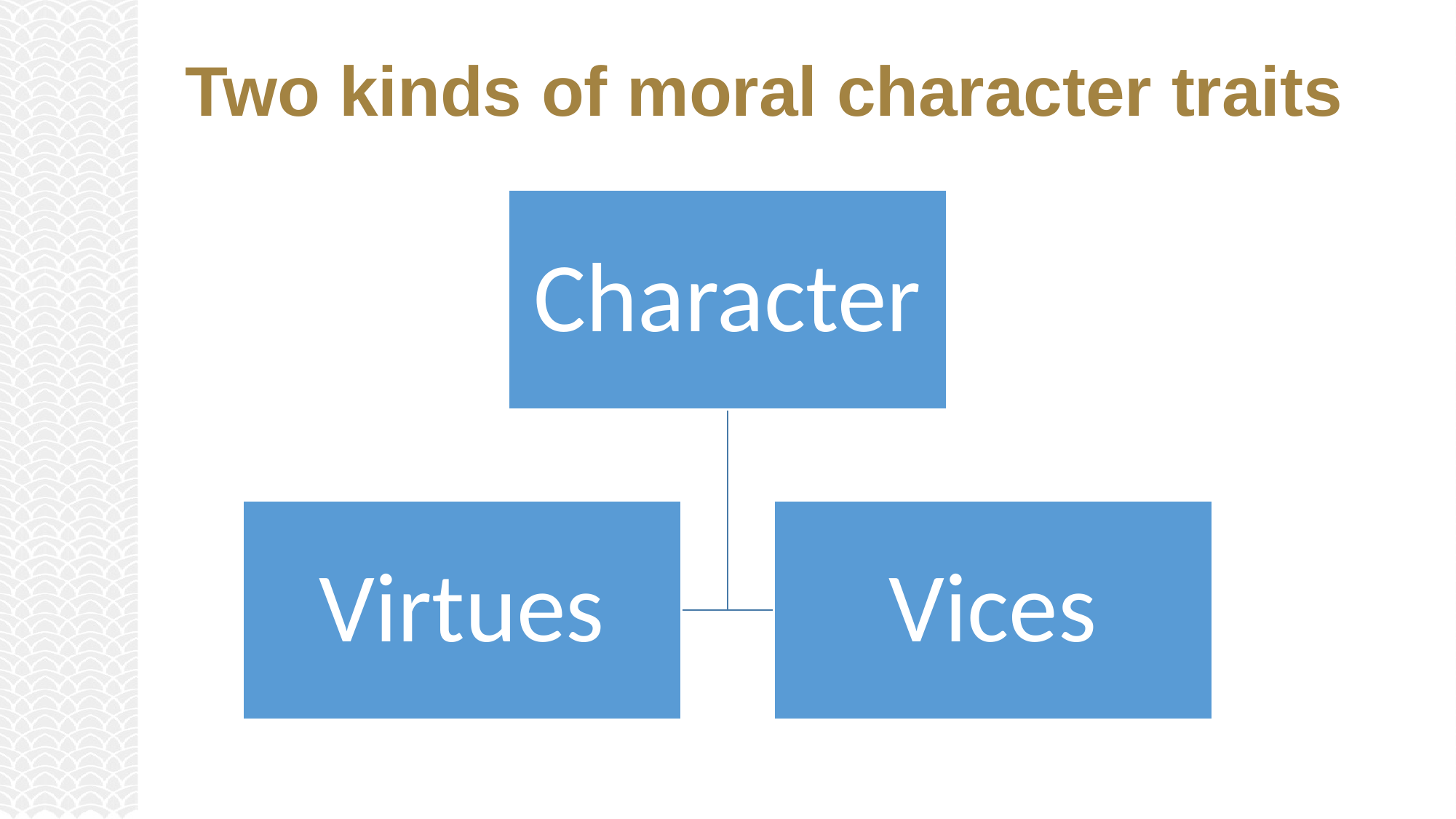

# Two kinds of moral character traits

Character

Virtues

Vices